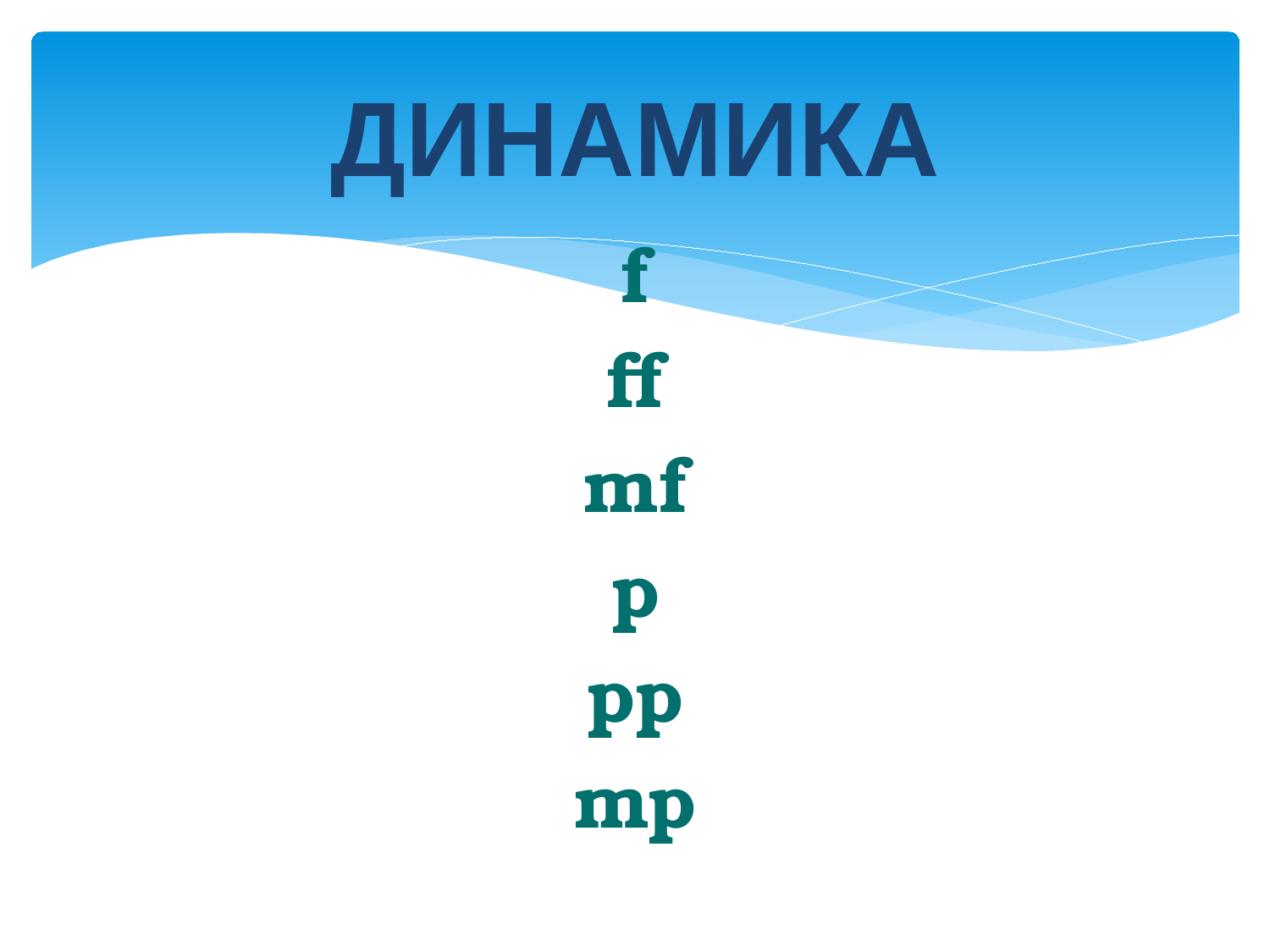

# ДИНАМИКА
f
ff
mf
p
pp
mp